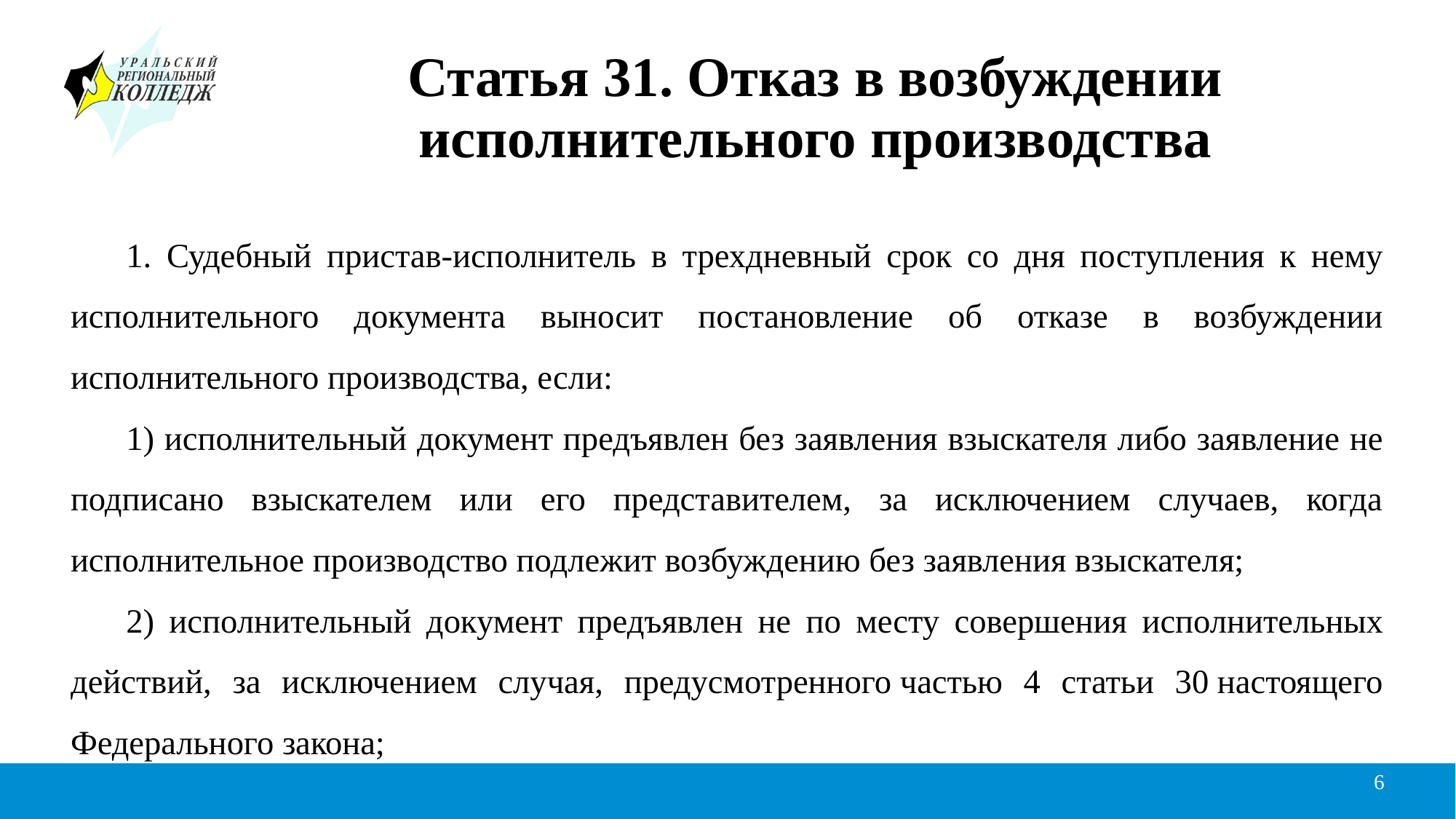

# Статья 31. Отказ в возбуждении исполнительного производства
1. Судебный пристав-исполнитель в трехдневный срок со дня поступления к нему исполнительного документа выносит постановление об отказе в возбуждении исполнительного производства, если:
1) исполнительный документ предъявлен без заявления взыскателя либо заявление не подписано взыскателем или его представителем, за исключением случаев, когда исполнительное производство подлежит возбуждению без заявления взыскателя;
2) исполнительный документ предъявлен не по месту совершения исполнительных действий, за исключением случая, предусмотренного частью 4 статьи 30 настоящего Федерального закона;
6